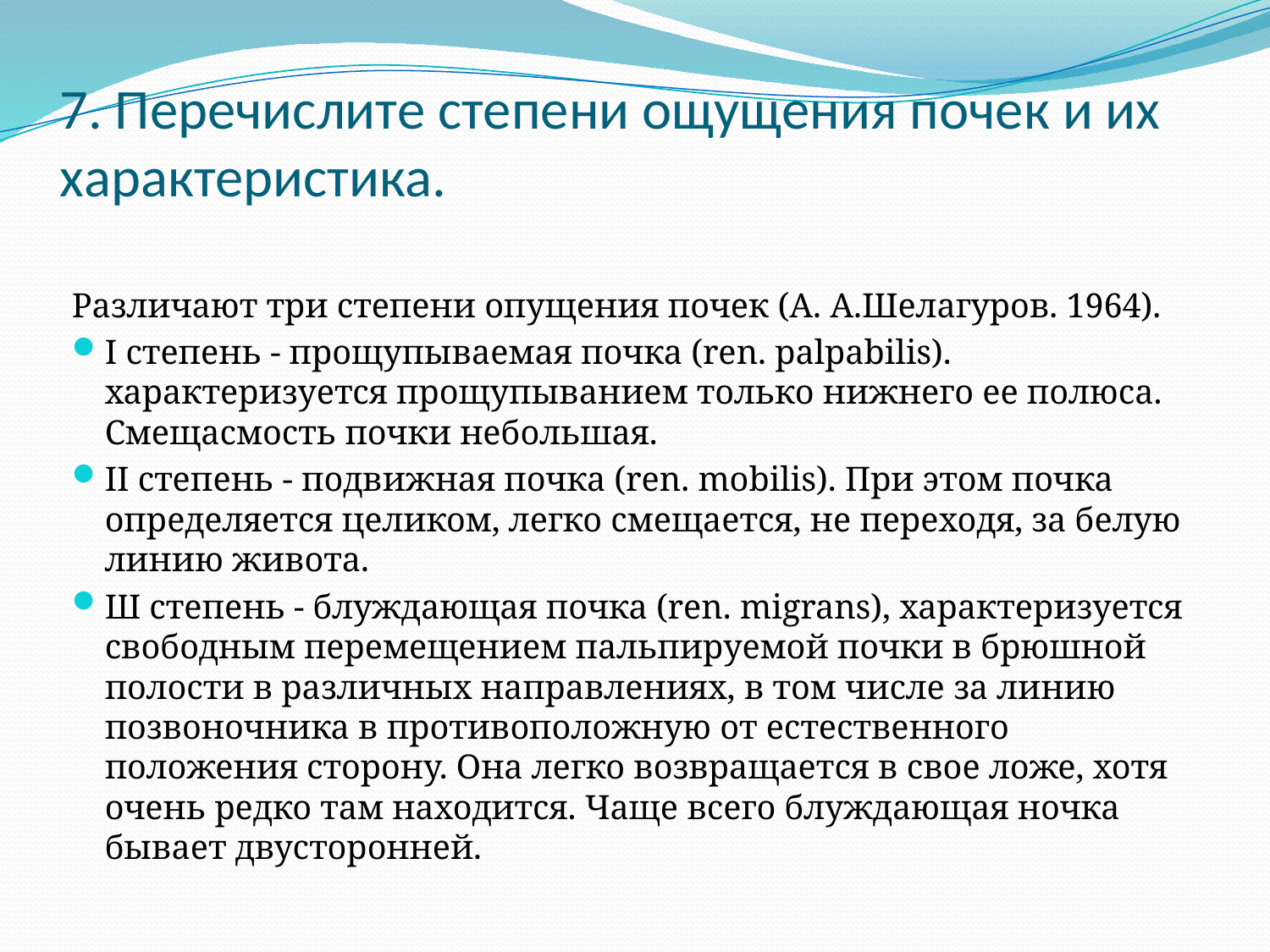

# 7. Перечислите степени ощущения почек и их характеристика.
Различают три степени опущения почек (А. А.Шелагуров. 1964).
I степень - прощупываемая почка (ren. palpabilis). характеризуется прощупыванием только нижнего ее полюса. Смещасмость почки небольшая.
II степень - подвижная почка (ren. mobilis). При этом почка определяется целиком, легко смещается, не переходя, за белую линию живота.
Ш степень - блуждающая почка (ren. migrans), характеризуется свободным перемещением пальпируемой почки в брюшной полости в различных направлениях, в том числе за линию позвоночника в противоположную от естественного положения сторону. Она легко возвращается в свое ложе, хотя очень редко там находится. Чаще всего блуждающая ночка бывает двусторонней.